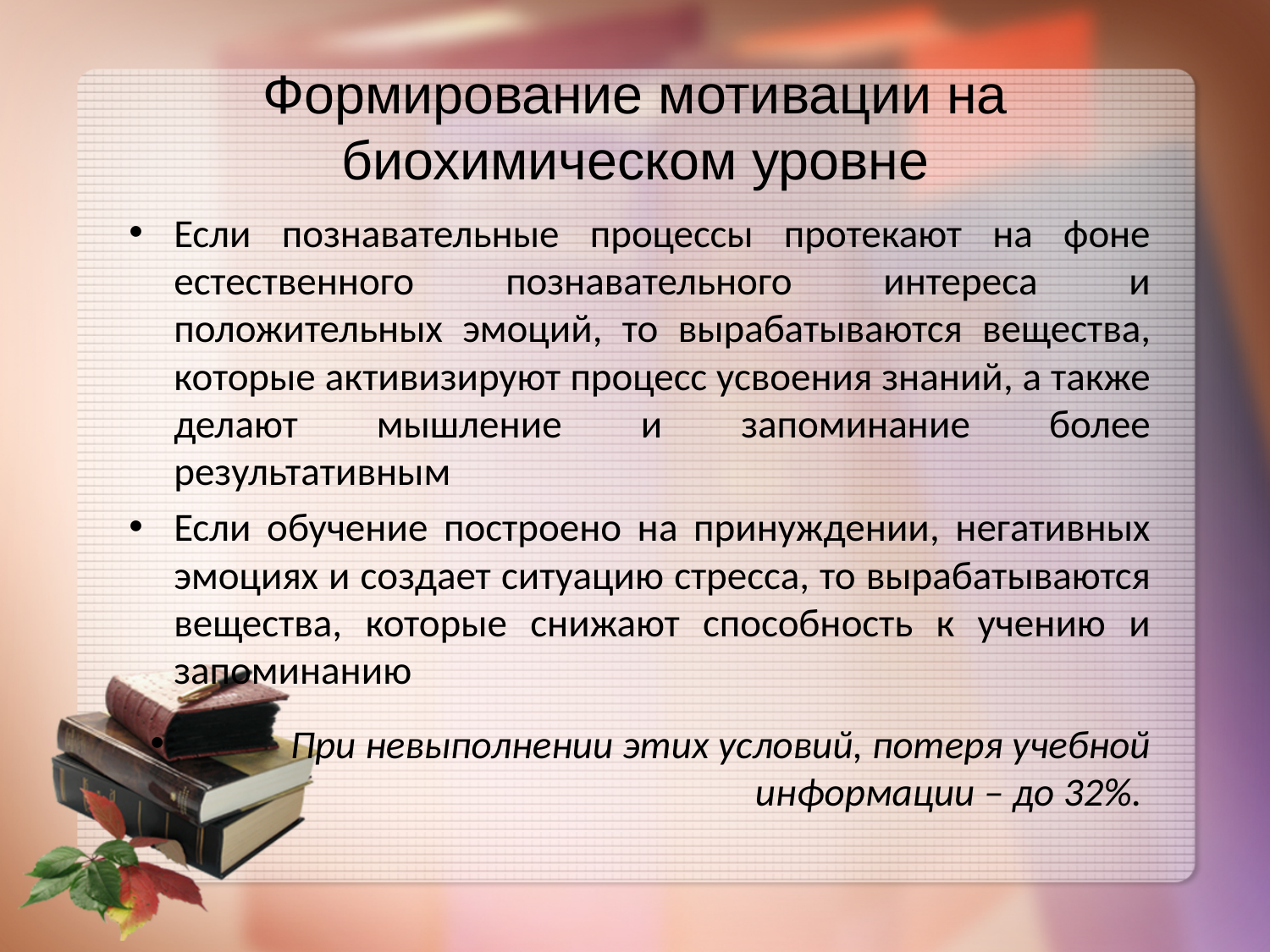

# Формирование мотивации на биохимическом уровне
Если познавательные процессы протекают на фоне естественного познавательного интереса и положительных эмоций, то вырабатываются вещества, которые активизируют процесс усвоения знаний, а также делают мышление и запоминание более результативным
Если обучение построено на принуждении, негативных эмоциях и создает ситуацию стресса, то вырабатываются вещества, которые снижают способность к учению и запоминанию

          При невыполнении этих условий, потеря учебной информации – до 32%.